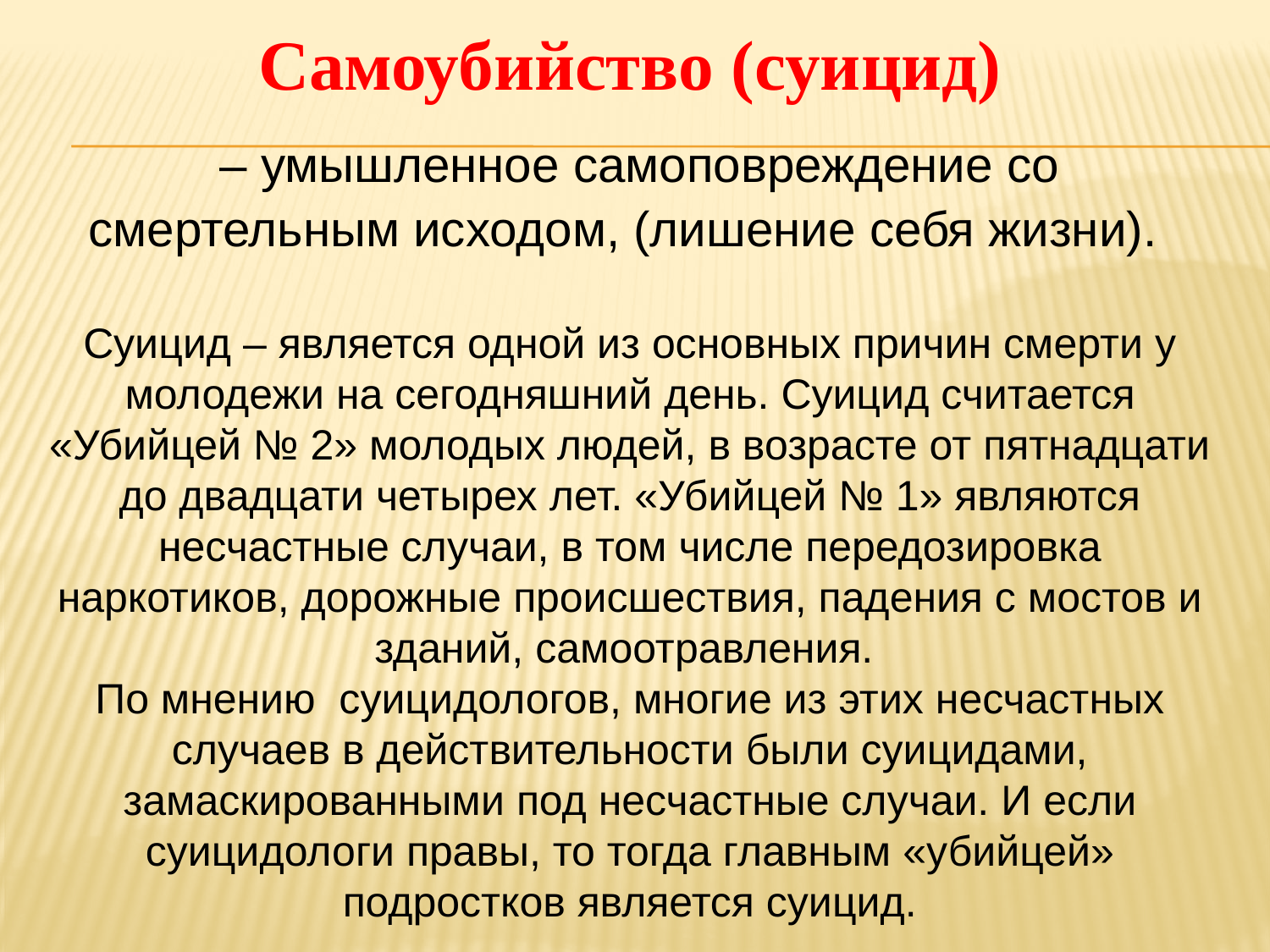

Самоубийство (суицид)
 – умышленное самоповреждение со смертельным исходом, (лишение себя жизни).

Суицид – является одной из основных причин смерти у молодежи на сегодняшний день. Суицид считается «Убийцей № 2» молодых людей, в возрасте от пятнадцати до двадцати четырех лет. «Убийцей № 1» являются несчастные случаи, в том числе передозировка наркотиков, дорожные происшествия, падения с мостов и зданий, самоотравления.
По мнению  суицидологов, многие из этих несчастных случаев в действительности были суицидами, замаскированными под несчастные случаи. И если суицидологи правы, то тогда главным «убийцей» подростков является суицид.